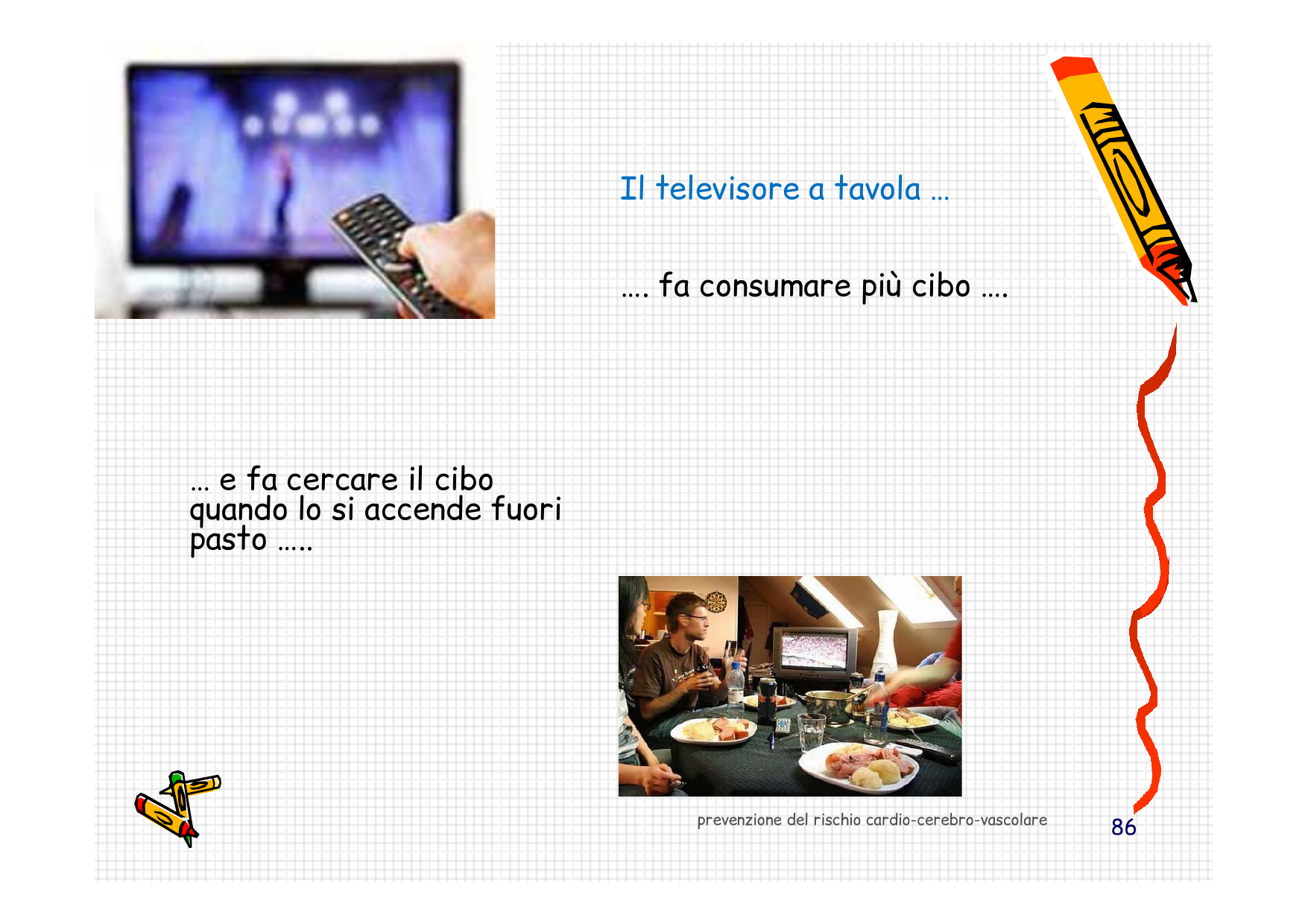

# Il televisore a tavola …

Provincia Milano 1

…. fa consumare più cibo ….

… e fa cercare il cibo quando lo si accende fuori pasto …..

prevenzione del rischio cardio-cerebro-vascolare

86